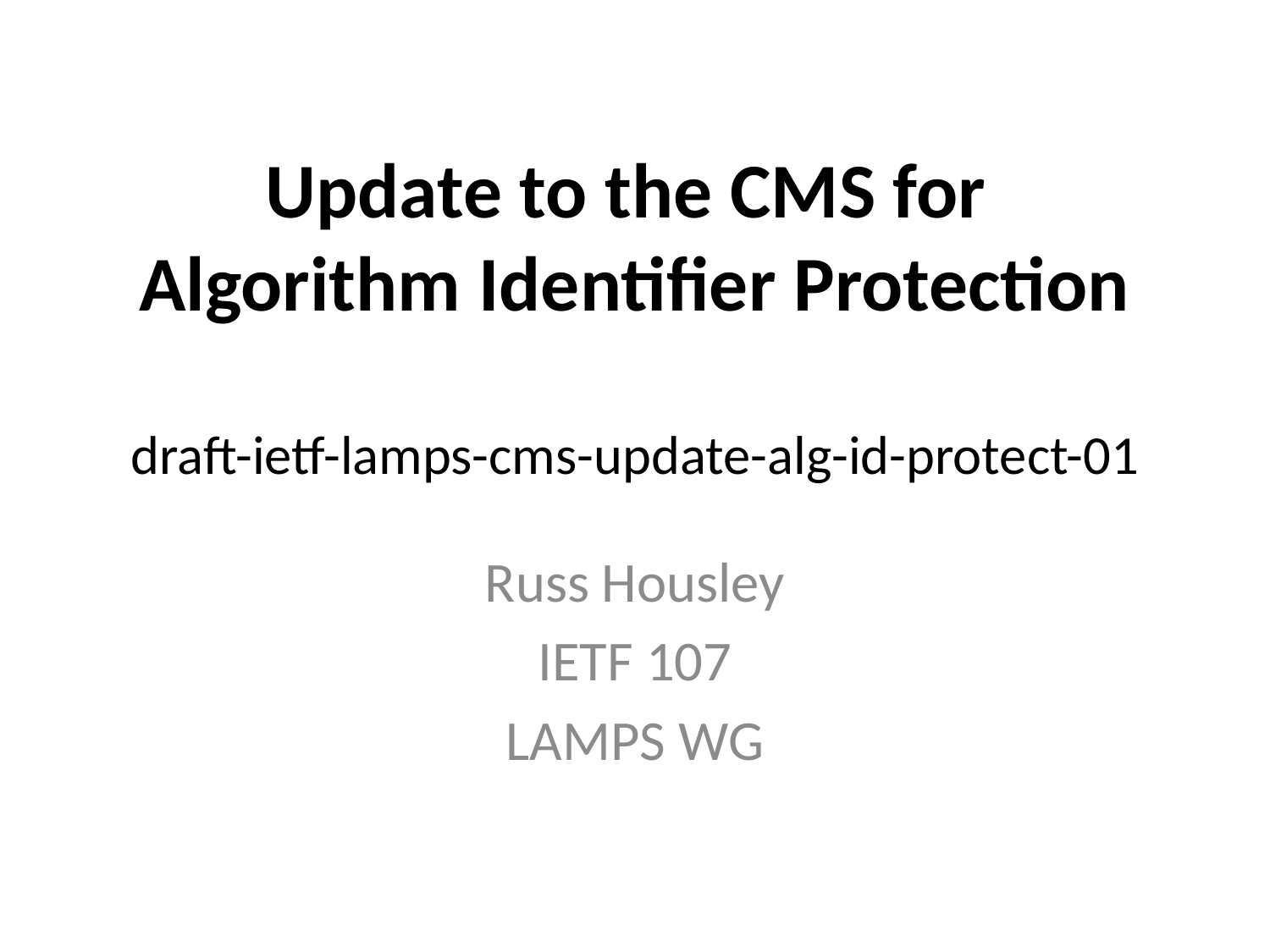

# Update to the CMS for Algorithm Identifier Protection draft-ietf-lamps-cms-update-alg-id-protect-01
Russ Housley
IETF 107
LAMPS WG